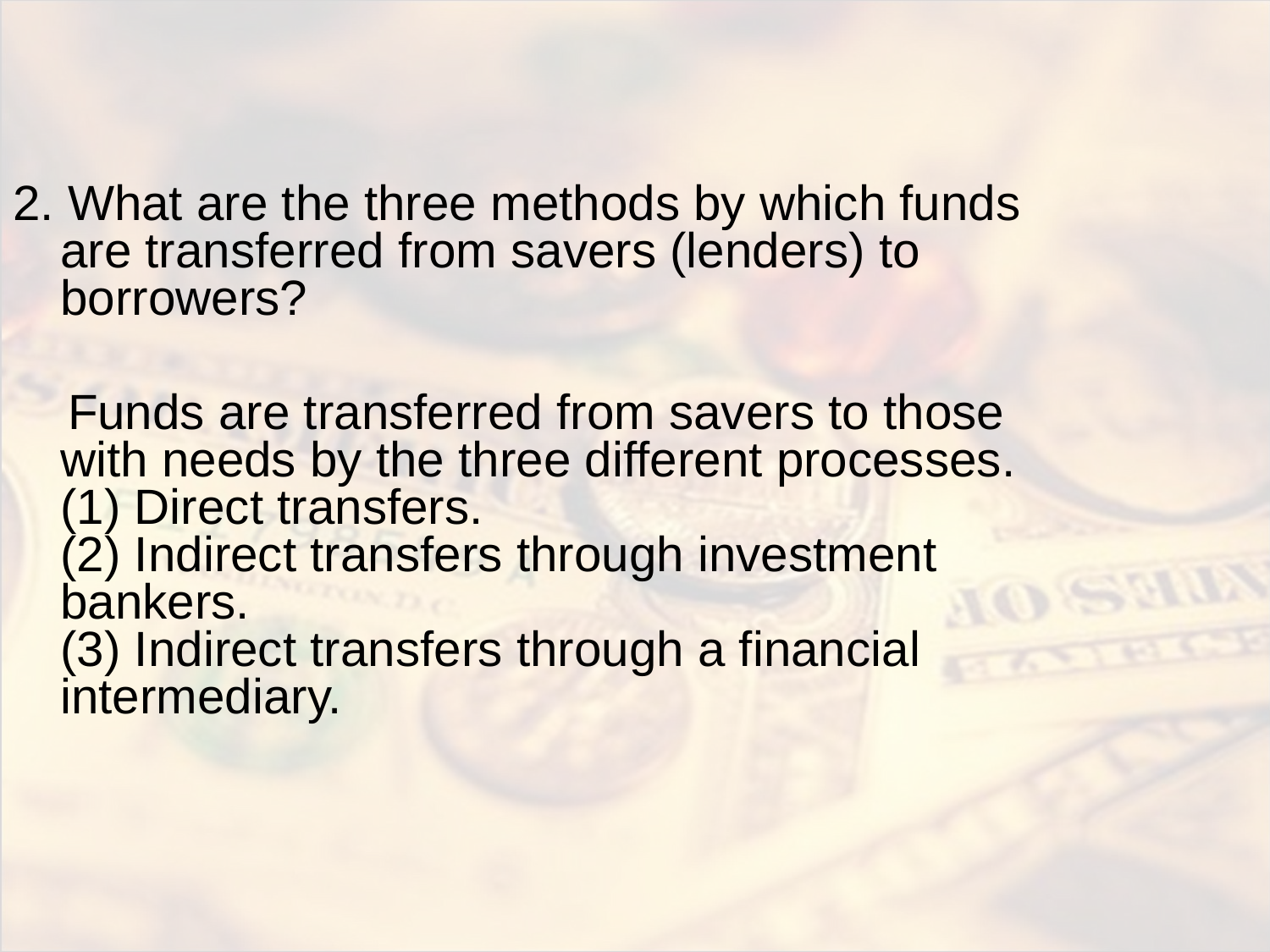

#
2. What are the three methods by which funds   are transferred from savers (lenders) to borrowers?

    Funds are transferred from savers to those with needs by the three different processes.
(1) Direct transfers.
(2) Indirect transfers through investment bankers.
(3) Indirect transfers through a financial intermediary.